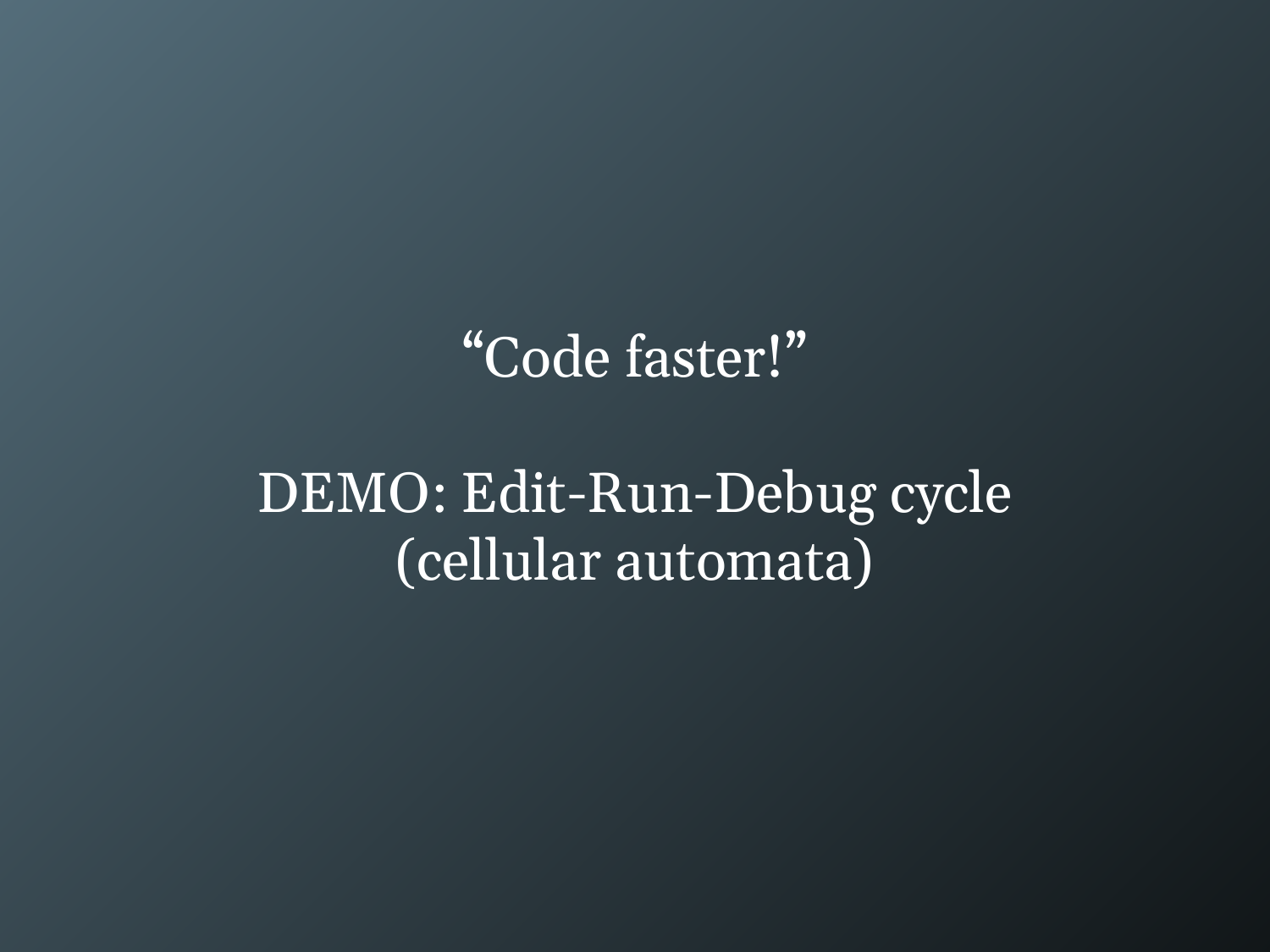

# “Code faster!” DEMO: Edit-Run-Debug cycle (cellular automata)